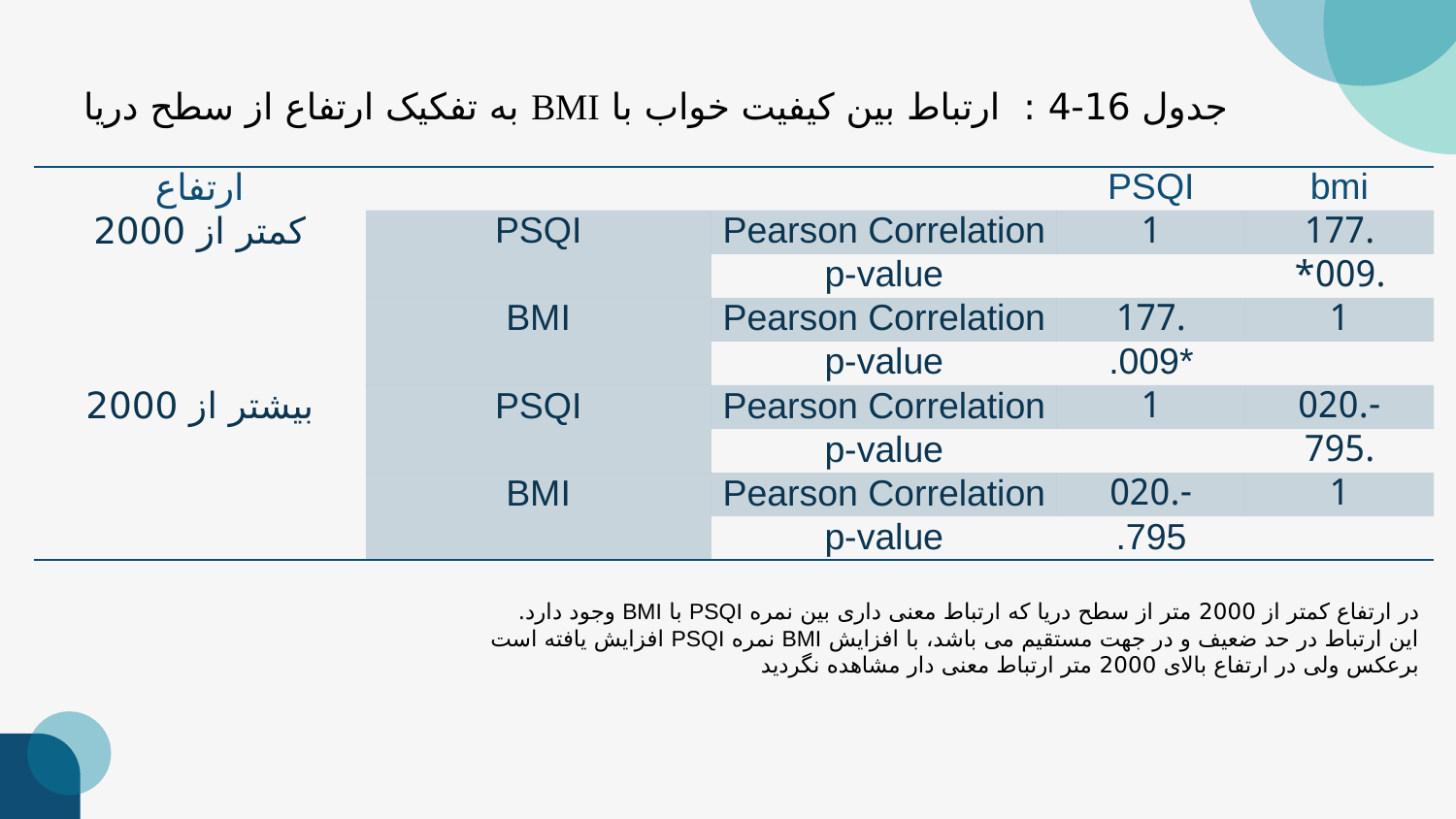

جدول 16-4 :  ارتباط بین کیفیت خواب با BMI به تفکیک ارتفاع از سطح دریا
| ارتفاع |  |  | PSQI | bmi |
| --- | --- | --- | --- | --- |
| کمتر از 2000 | PSQI | Pearson Correlation | 1 | .177 |
|  |  | p-value |  | .009\* |
|  | BMI | Pearson Correlation | .177 | 1 |
|  |  | p-value | .009\* |  |
| بیشتر از 2000 | PSQI | Pearson Correlation | 1 | -.020 |
|  |  | p-value |  | .795 |
|  | BMI | Pearson Correlation | -.020 | 1 |
|  |  | p-value | .795 |  |
در ارتفاع کمتر از 2000 متر از سطح دریا که ارتباط معنی داری بین نمره PSQI با BMI وجود دارد.
این ارتباط در حد ضعیف و در جهت مستقیم می باشد، با افزایش BMI نمره PSQI افزایش یافته است
برعکس ولی در ارتفاع بالای 2000 متر ارتباط معنی دار مشاهده نگردید